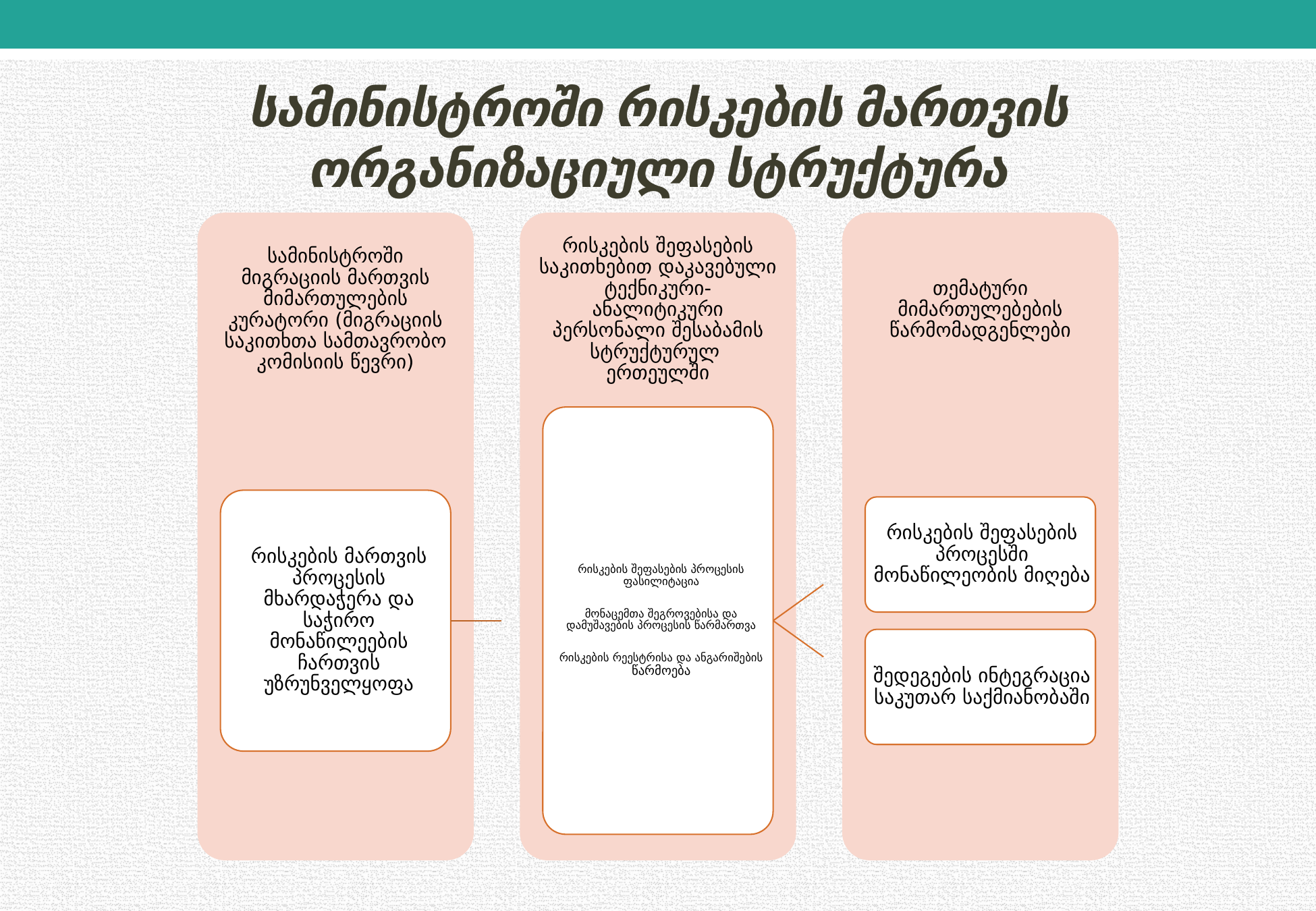

# სამინისტროში რისკების მართვის ორგანიზაციული სტრუქტურა
თემატური მიმართულებების წარმომადგენლები
რისკების შეფასების საკითხებით დაკავებული ტექნიკური-ანალიტიკური პერსონალი შესაბამის სტრუქტურულ  ერთეულში
სამინისტროში მიგრაციის მართვის მიმართულების კურატორი (მიგრაციის საკითხთა სამთავრობო კომისიის წევრი)
რისკების მართვის პროცესის მხარდაჭერა და საჭირო მონაწილეების ჩართვის უზრუნველყოფა

რისკების შეფასების პროცესის ფასილიტაცია

მონაცემთა შეგროვებისა და დამუშავების პროცესის წარმართვა

რისკების რეესტრისა და ანგარიშების წარმოება

რისკების შეფასების პროცესში მონაწილეობის მიღება

შედეგების ინტეგრაცია საკუთარ საქმიანობაში